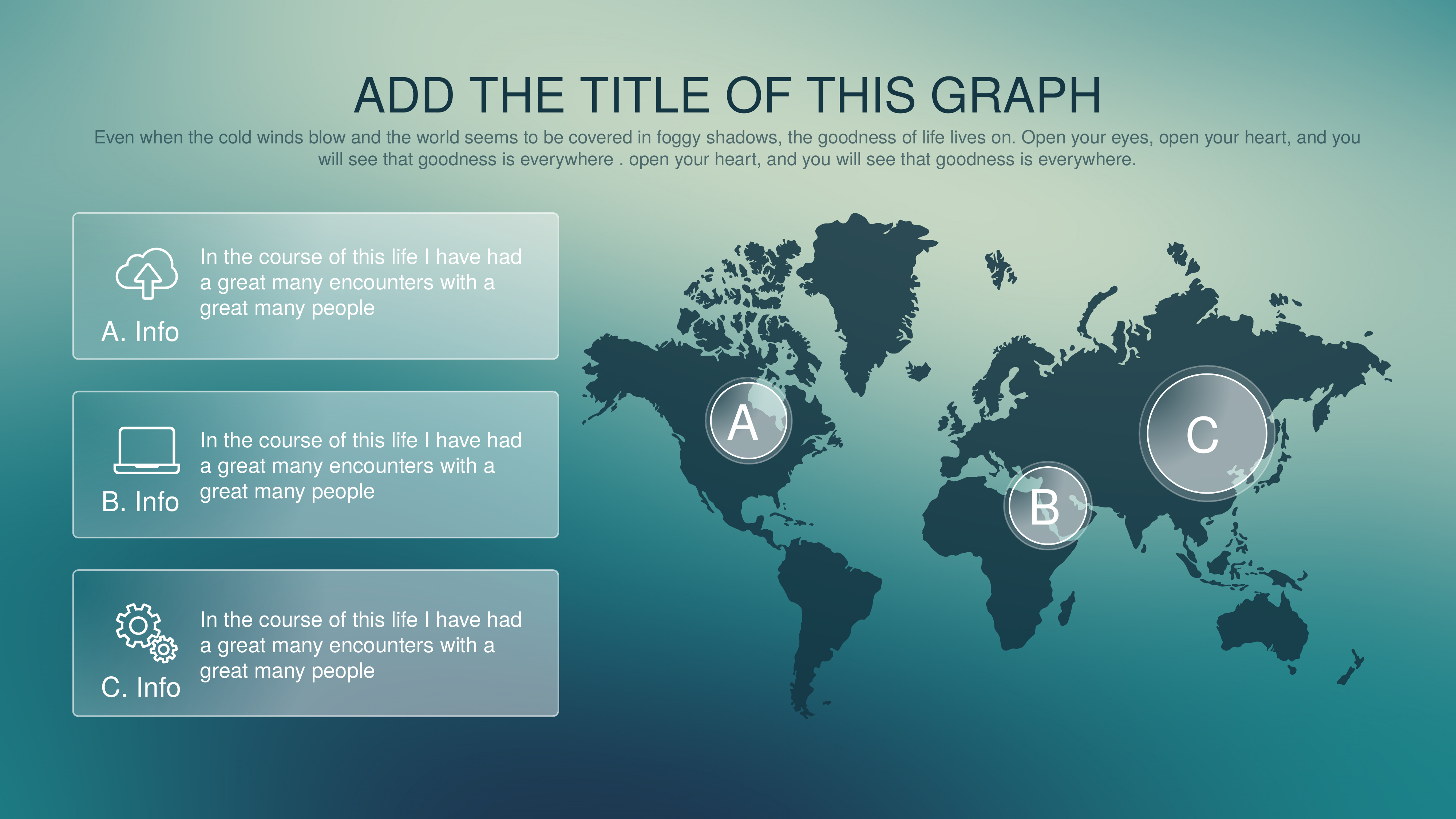

ADD THE TITLE OF THIS GRAPH
Even when the cold winds blow and the world seems to be covered in foggy shadows, the goodness of life lives on. Open your eyes, open your heart, and you will see that goodness is everywhere . open your heart, and you will see that goodness is everywhere.

In the course of this life I have had a great many encounters with a great many people

A. Info

C

A

In the course of this life I have had a great many encounters with a great many people

B. Info

B

In the course of this life I have had a great many encounters with a great many people

C. Info